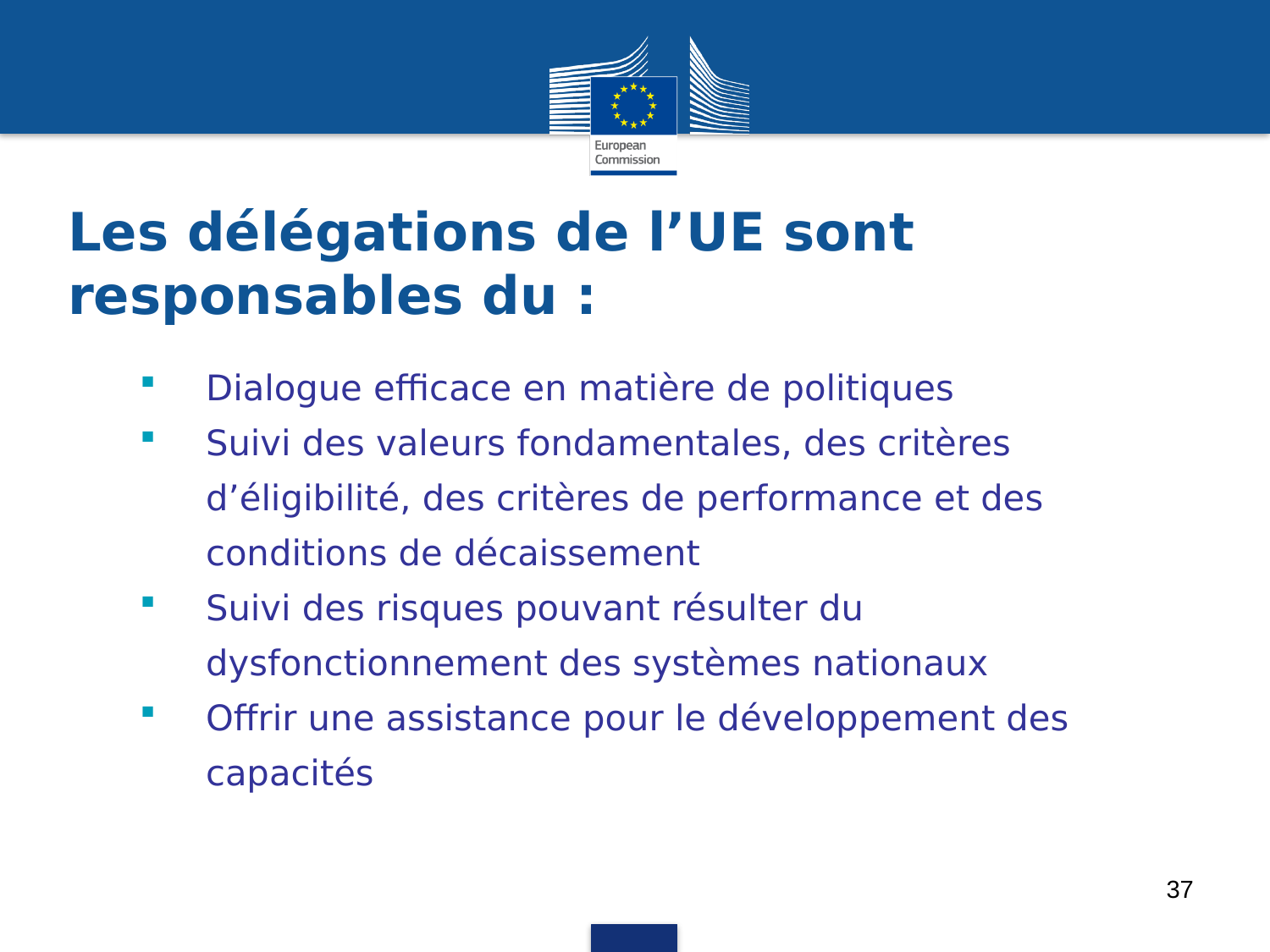

# Les délégations de l’UE sont responsables du :
Dialogue efficace en matière de politiques
Suivi des valeurs fondamentales, des critères d’éligibilité, des critères de performance et des conditions de décaissement
Suivi des risques pouvant résulter du dysfonctionnement des systèmes nationaux
Offrir une assistance pour le développement des capacités

37